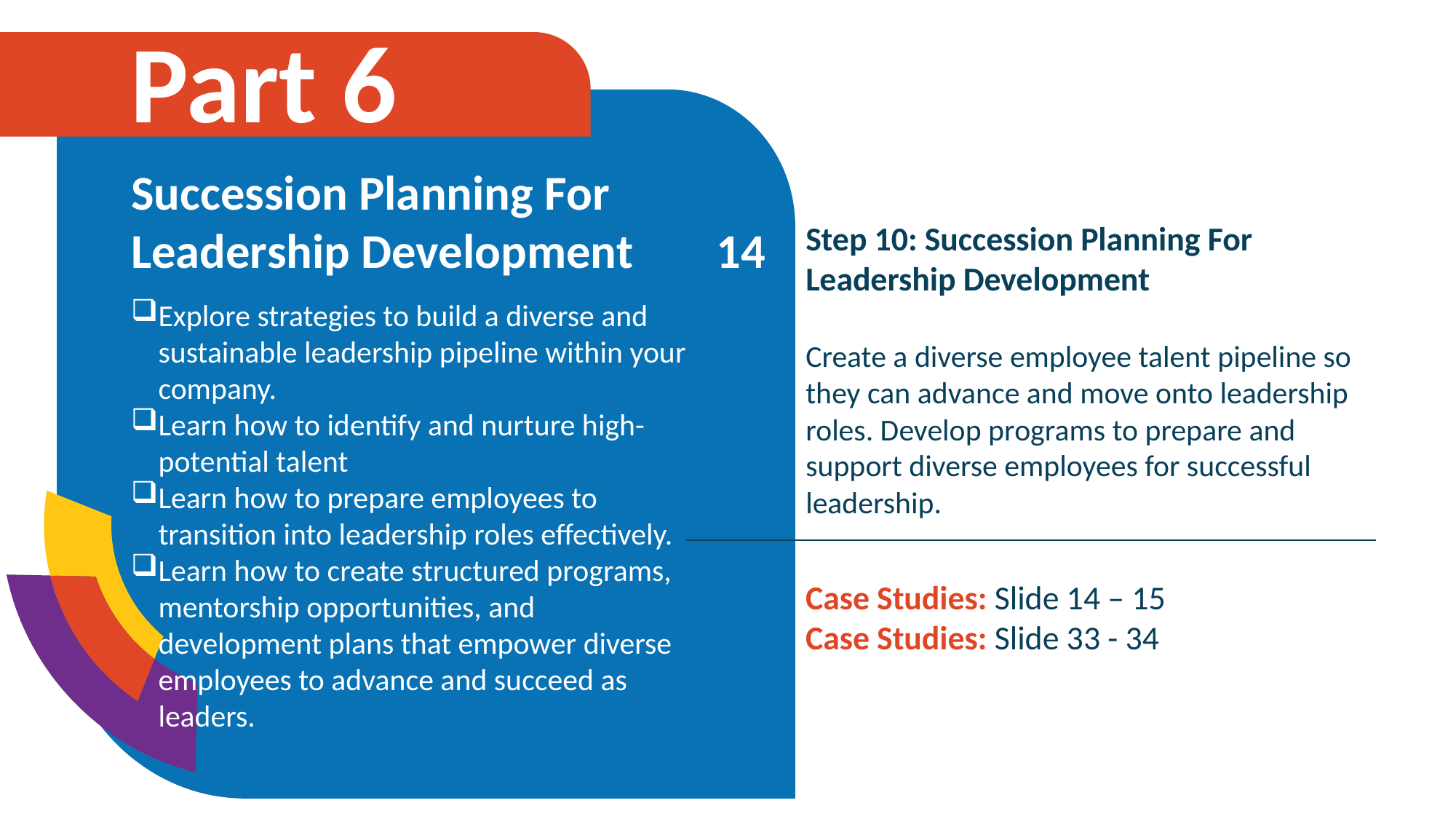

Part 6
Succession Planning For Leadership Development

Explore strategies to build a diverse and sustainable leadership pipeline within your company.
Learn how to identify and nurture high-potential talent
Learn how to prepare employees to transition into leadership roles effectively.
Learn how to create structured programs, mentorship opportunities, and development plans that empower diverse employees to advance and succeed as leaders.
14
Step 10: Succession Planning For Leadership Development

Create a diverse employee talent pipeline so they can advance and move onto leadership roles. Develop programs to prepare and support diverse employees for successful leadership.
Case Studies: Slide 14 – 15
Case Studies: Slide 33 - 34